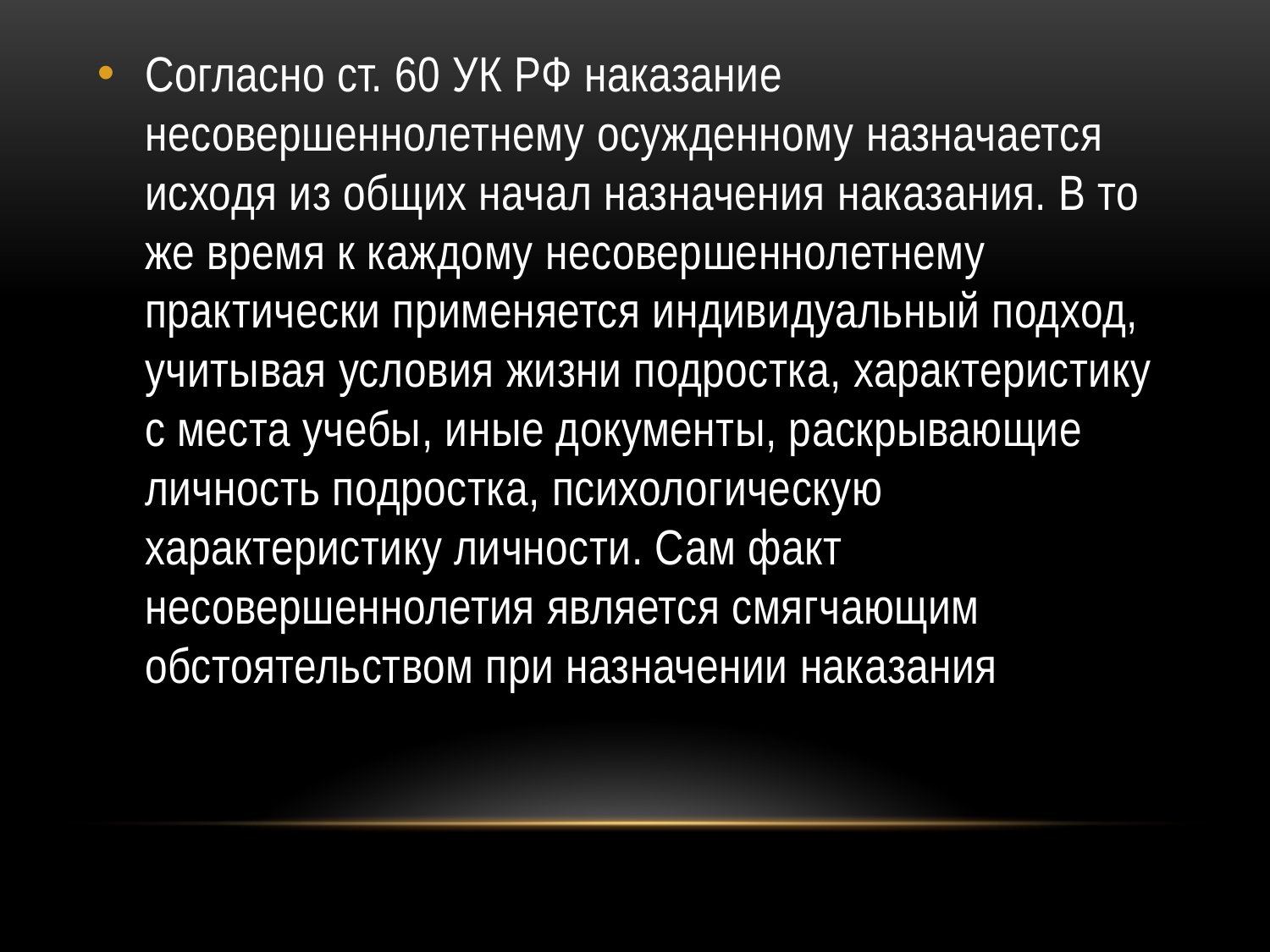

Согласно ст. 60 УК РФ наказание несовершеннолетнему осужденному назначается исходя из общих начал назначения наказания. В то же время к каждому несовершеннолетнему практически применяется индивидуальный подход, учитывая условия жизни подростка, характеристику с места учебы, иные документы, раскрывающие личность подростка, психологическую характеристику личности. Сам факт несовершеннолетия является смягчающим обстоятельством при назначении наказания